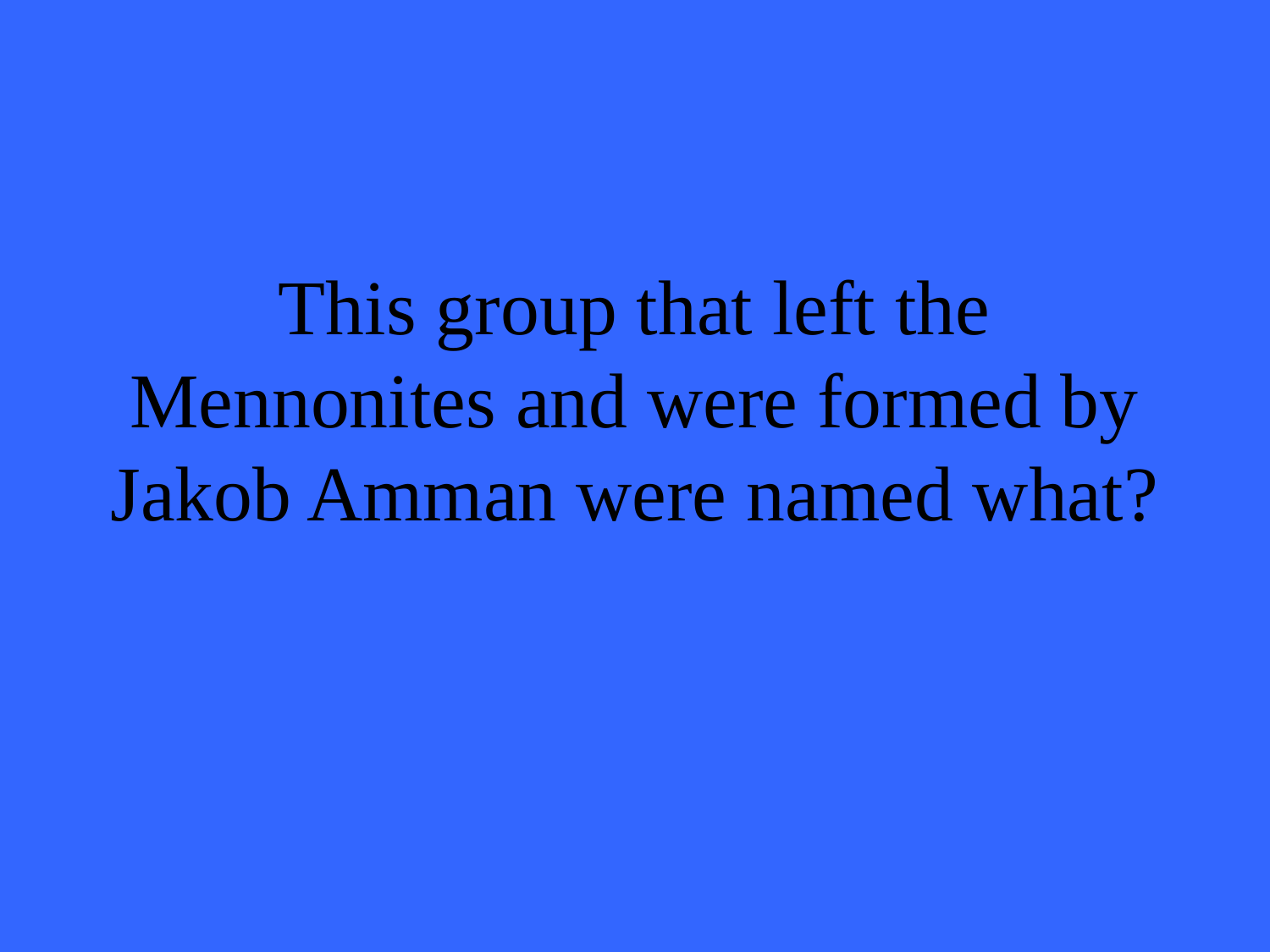

# This group that left the Mennonites and were formed by Jakob Amman were named what?